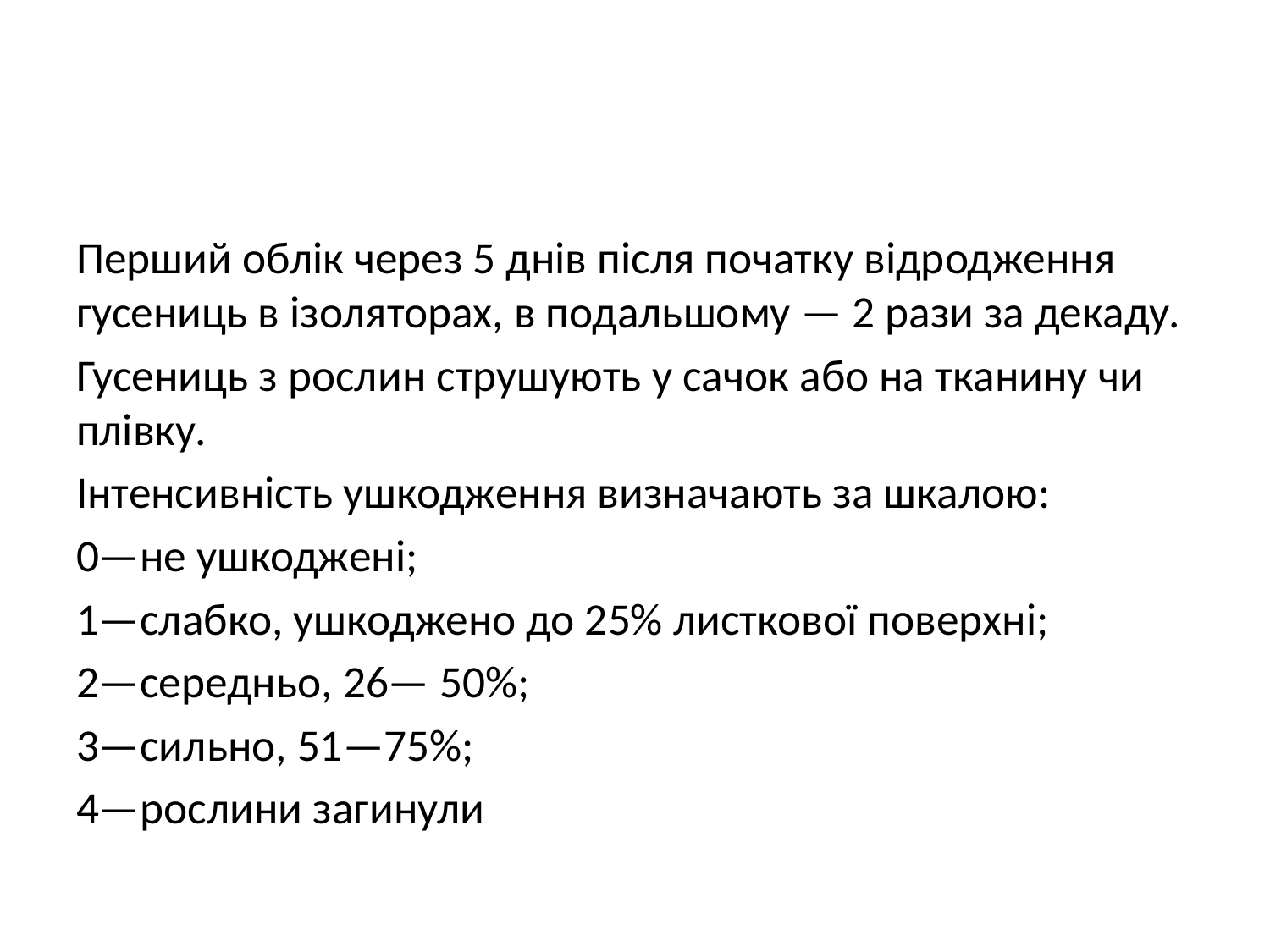

#
Перший облік через 5 днів після початку відродження гусениць в ізоляторах, в подальшому — 2 рази за декаду.
Гусениць з рослин струшують у сачок або на тканину чи плівку.
Інтенсивність ушкодження визначають за шкалою:
0—не ушкоджені;
1—слабко, ушкоджено до 25% листкової поверхні;
2—середньо, 26— 50%;
3—сильно, 51—75%;
4—рослини загинули